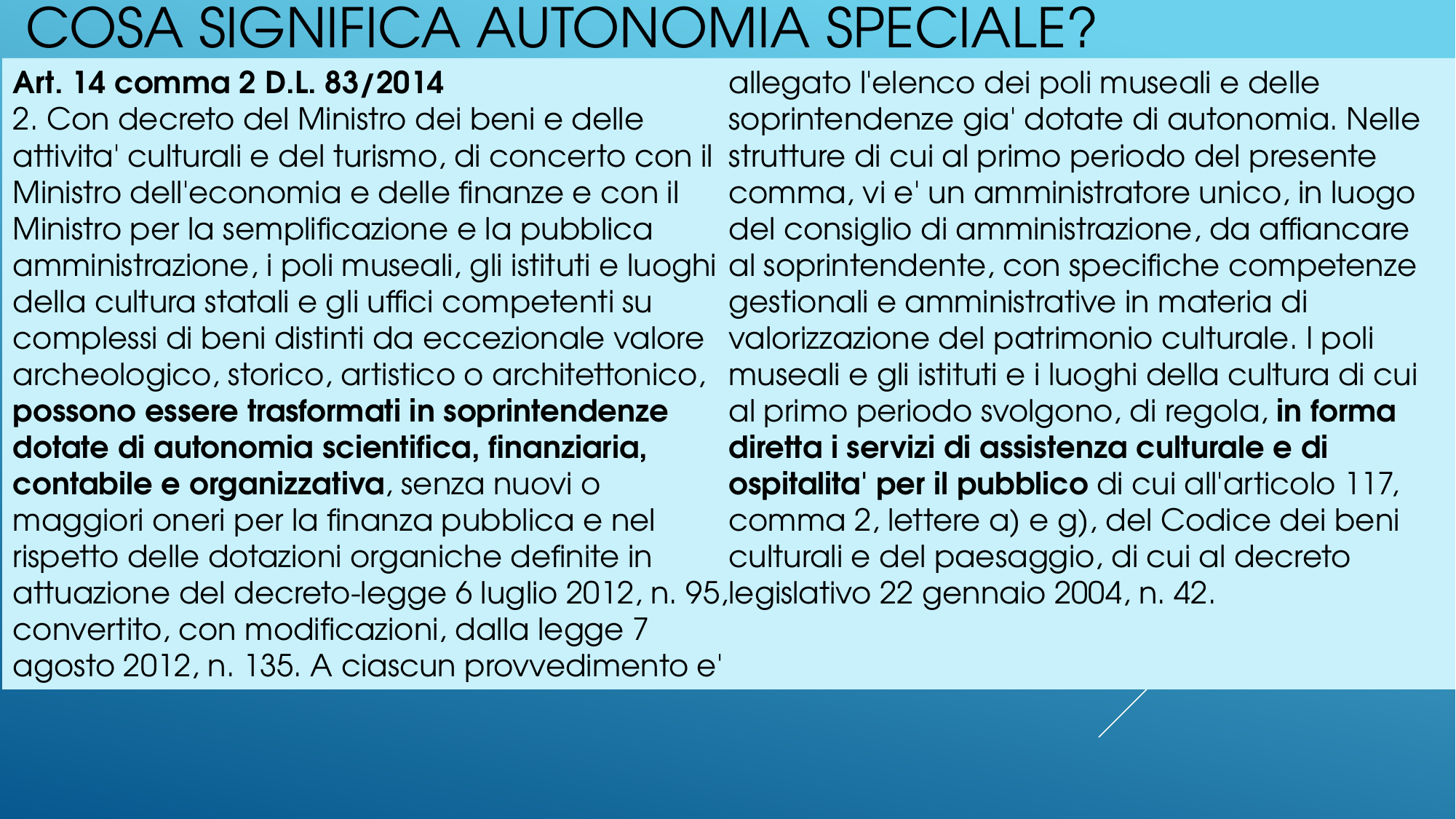

# cosa significa autonomia speciale?
Art. 14 comma 2 D.L. 83/2014
2. Con decreto del Ministro dei beni e delle attivita' culturali e del turismo, di concerto con il Ministro dell'economia e delle finanze e con il Ministro per la semplificazione e la pubblica amministrazione, i poli museali, gli istituti e luoghi della cultura statali e gli uffici competenti su complessi di beni distinti da eccezionale valore archeologico, storico, artistico o architettonico, possono essere trasformati in soprintendenze dotate di autonomia scientifica, finanziaria, contabile e organizzativa, senza nuovi o maggiori oneri per la finanza pubblica e nel rispetto delle dotazioni organiche definite in attuazione del decreto-legge 6 luglio 2012, n. 95, convertito, con modificazioni, dalla legge 7 agosto 2012, n. 135. A ciascun provvedimento e' allegato l'elenco dei poli museali e delle soprintendenze gia' dotate di autonomia. Nelle strutture di cui al primo periodo del presente comma, vi e' un amministratore unico, in luogo del consiglio di amministrazione, da affiancare al soprintendente, con specifiche competenze gestionali e amministrative in materia di valorizzazione del patrimonio culturale. I poli museali e gli istituti e i luoghi della cultura di cui al primo periodo svolgono, di regola, in forma diretta i servizi di assistenza culturale e di ospitalita' per il pubblico di cui all'articolo 117, comma 2, lettere a) e g), del Codice dei beni culturali e del paesaggio, di cui al decreto legislativo 22 gennaio 2004, n. 42.